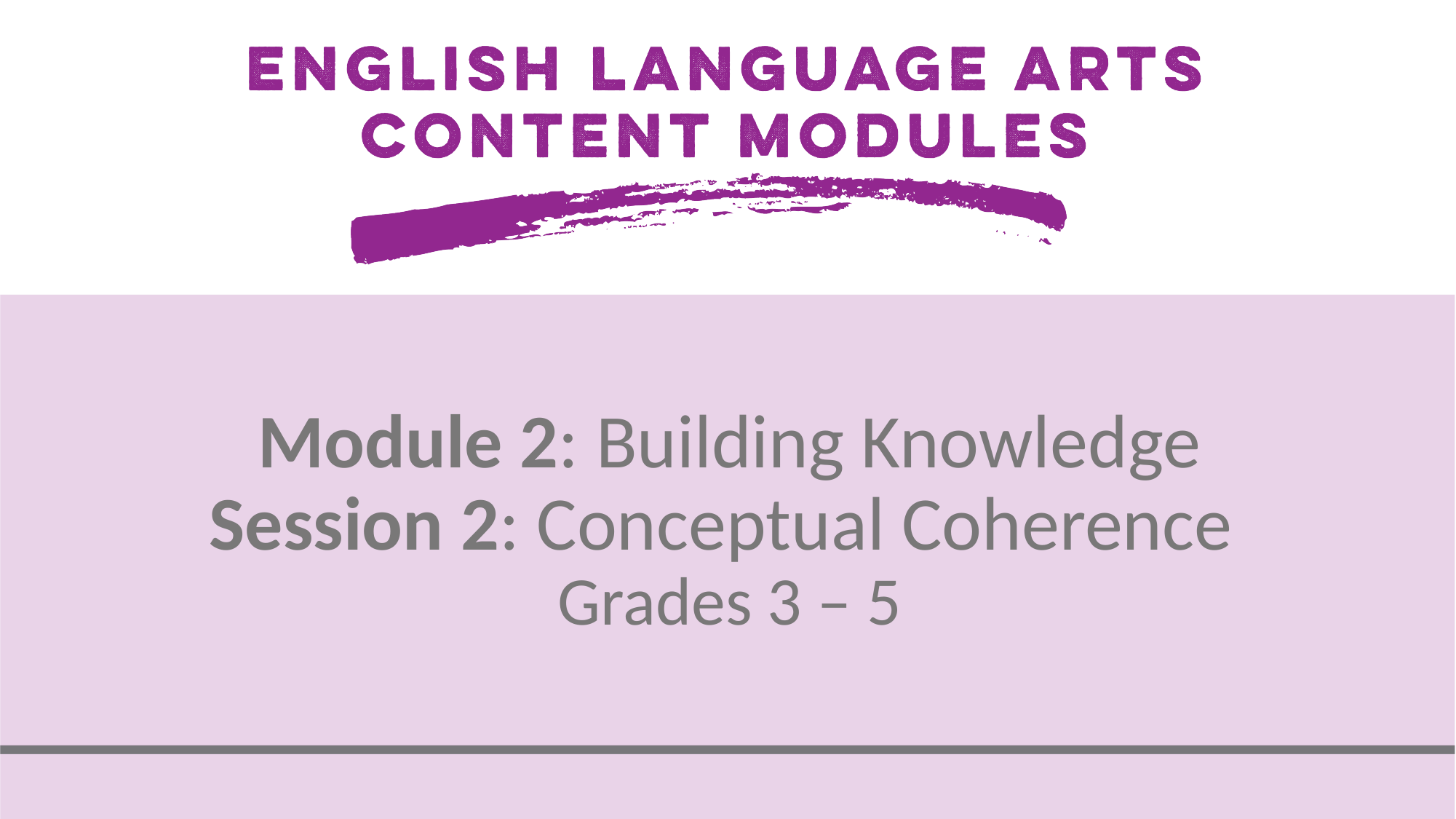

# Module 2: Building Knowledge Session 2: Conceptual Coherence Grades 3 – 5